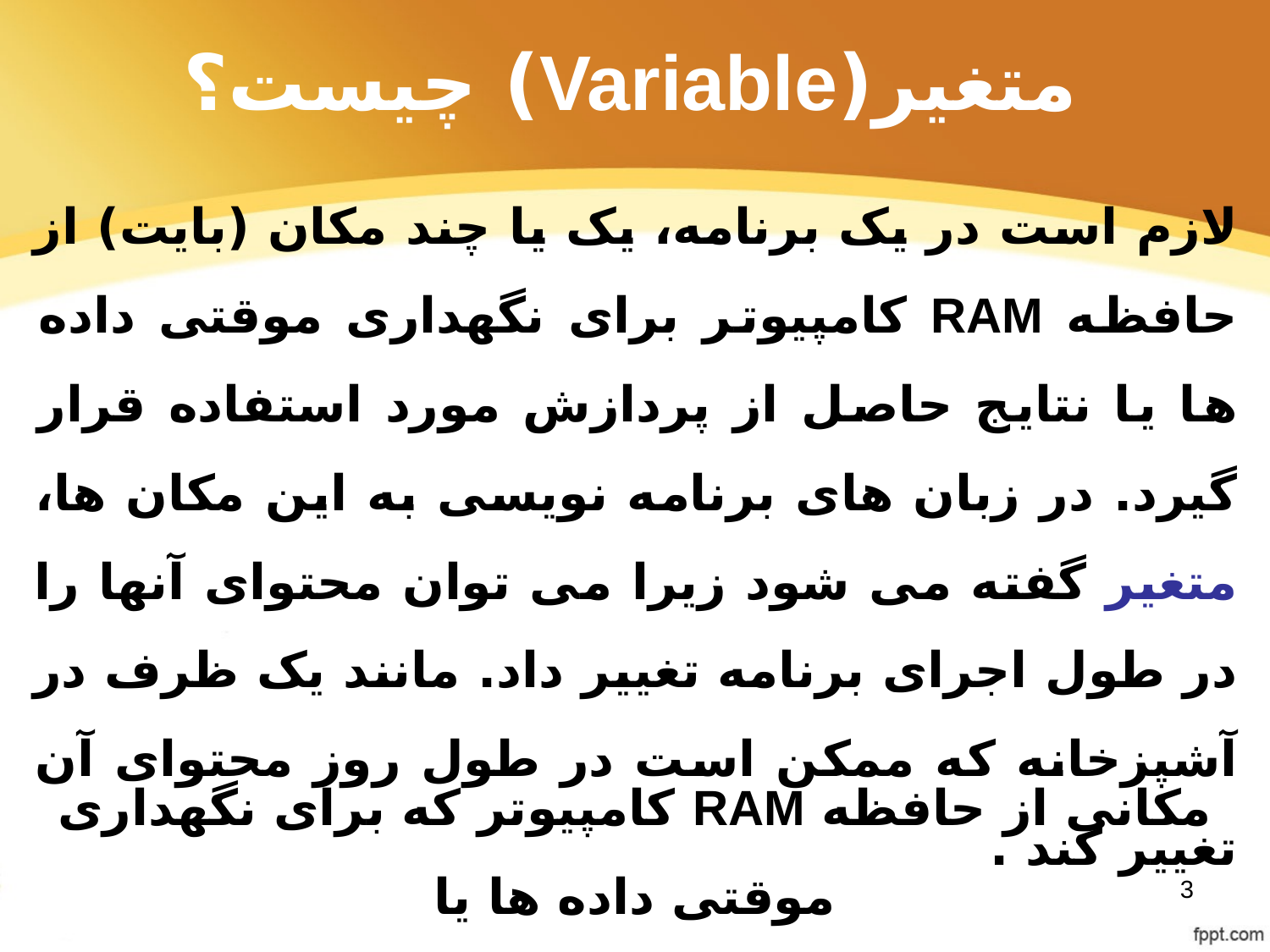

# متغیر(Variable) چیست؟
لازم است در یک برنامه، یک یا چند مکان (بایت) از حافظه RAM کامپیوتر برای نگهداری موقتی داده ها یا نتایج حاصل از پردازش مورد استفاده قرار گیرد. در زبان های برنامه نویسی به این مکان ها، متغیر گفته می شود زیرا می توان محتوای آنها را در طول اجرای برنامه تغییر داد. مانند یک ظرف در آشپزخانه که ممکن است در طول روز محتوای آن تغییر کند .
مکانی از حافظه RAM کامپیوتر که برای نگهداری موقتی داده ها یا
اطلاعات استفاده می شود
3